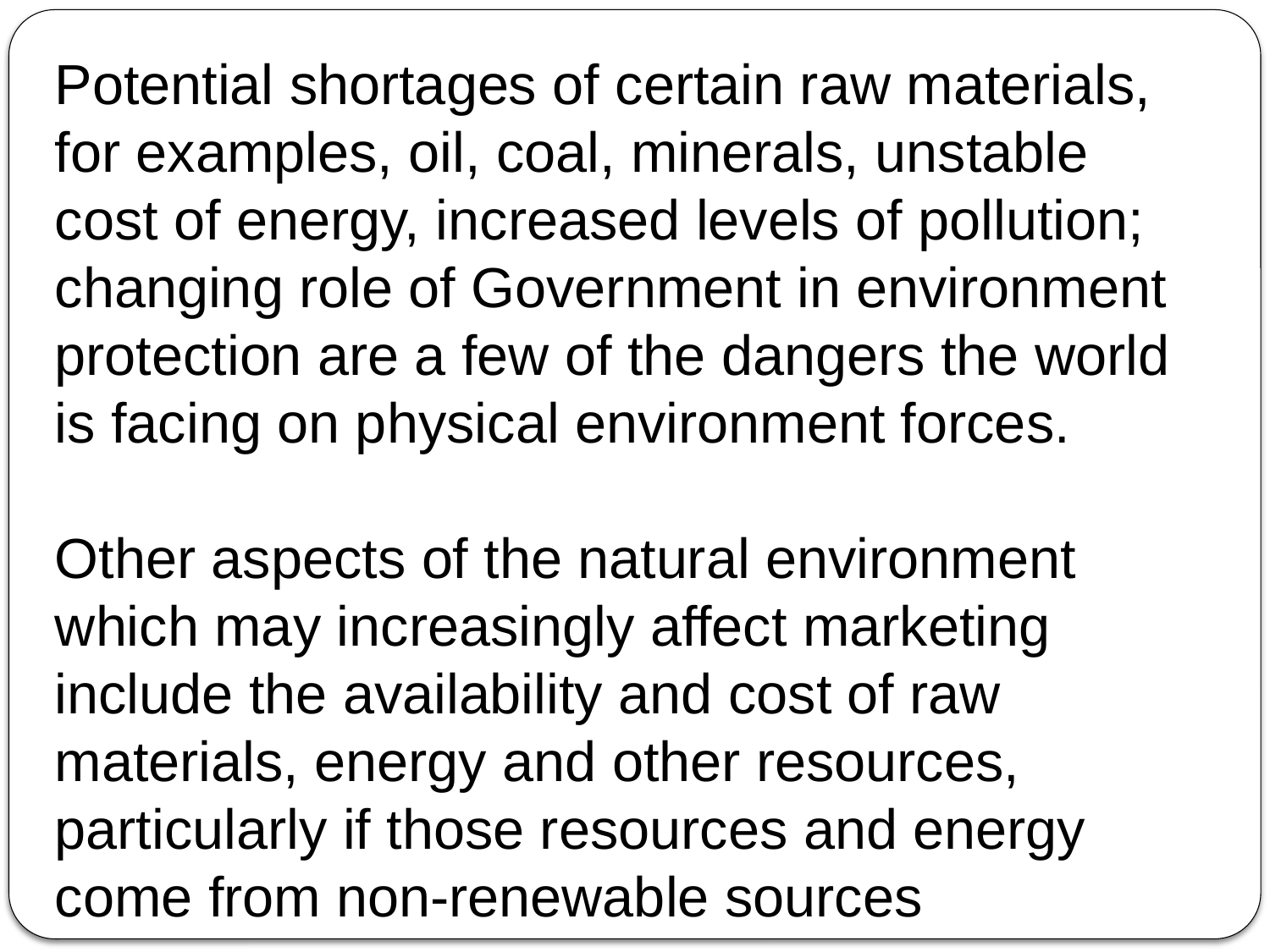

Potential shortages of certain raw materials, for examples, oil, coal, minerals, unstable cost of energy, increased levels of pollution; changing role of Government in environment protection are a few of the dangers the world is facing on physical environment forces.

Other aspects of the natural environment which may increasingly affect marketing include the availability and cost of raw materials, energy and other resources, particularly if those resources and energy come from non-renewable sources